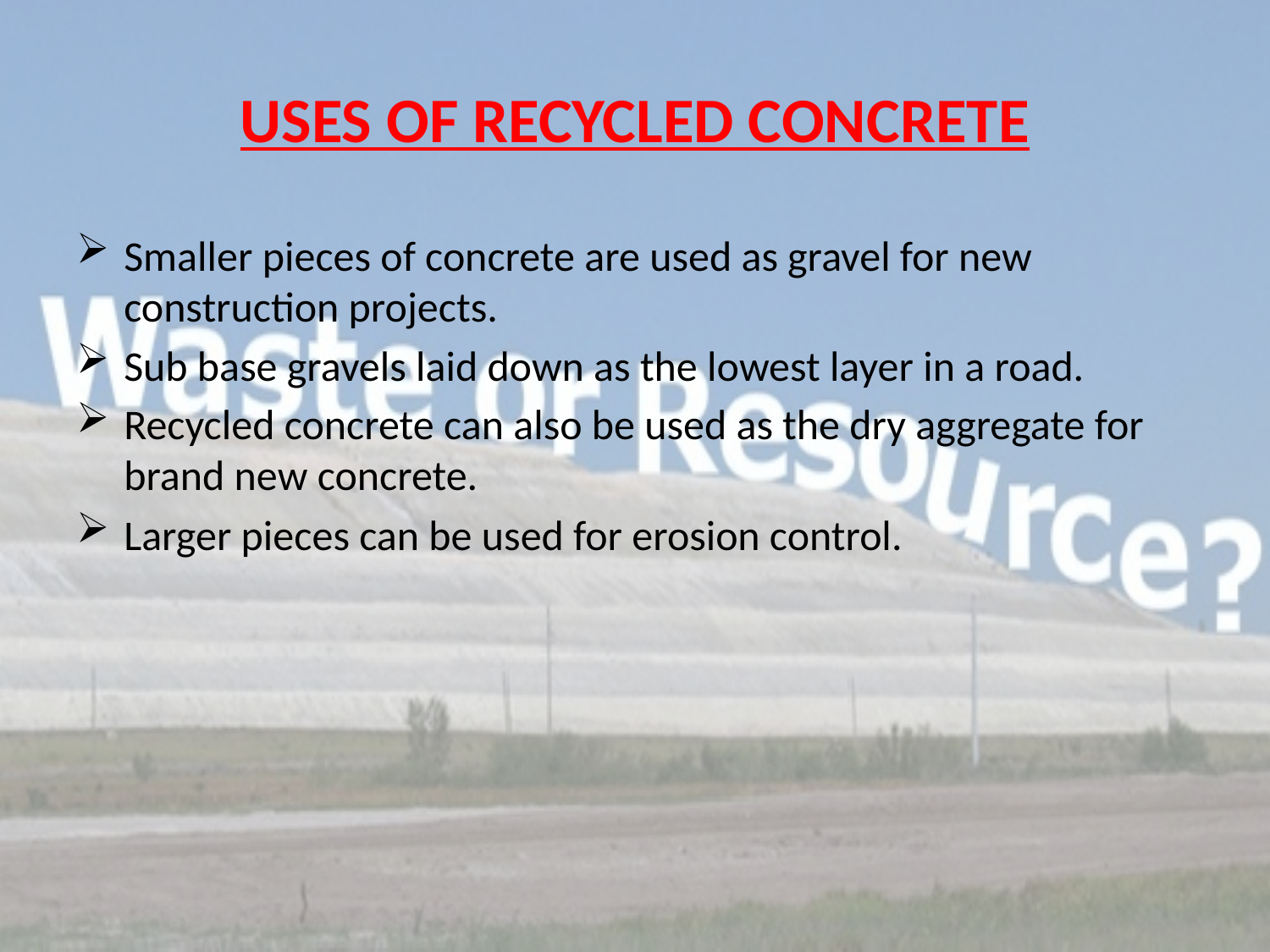

# USES OF RECYCLED CONCRETE
Smaller pieces of concrete are used as gravel for new construction projects.
Sub base gravels laid down as the lowest layer in a road.
Recycled concrete can also be used as the dry aggregate for brand new concrete.
Larger pieces can be used for erosion control.